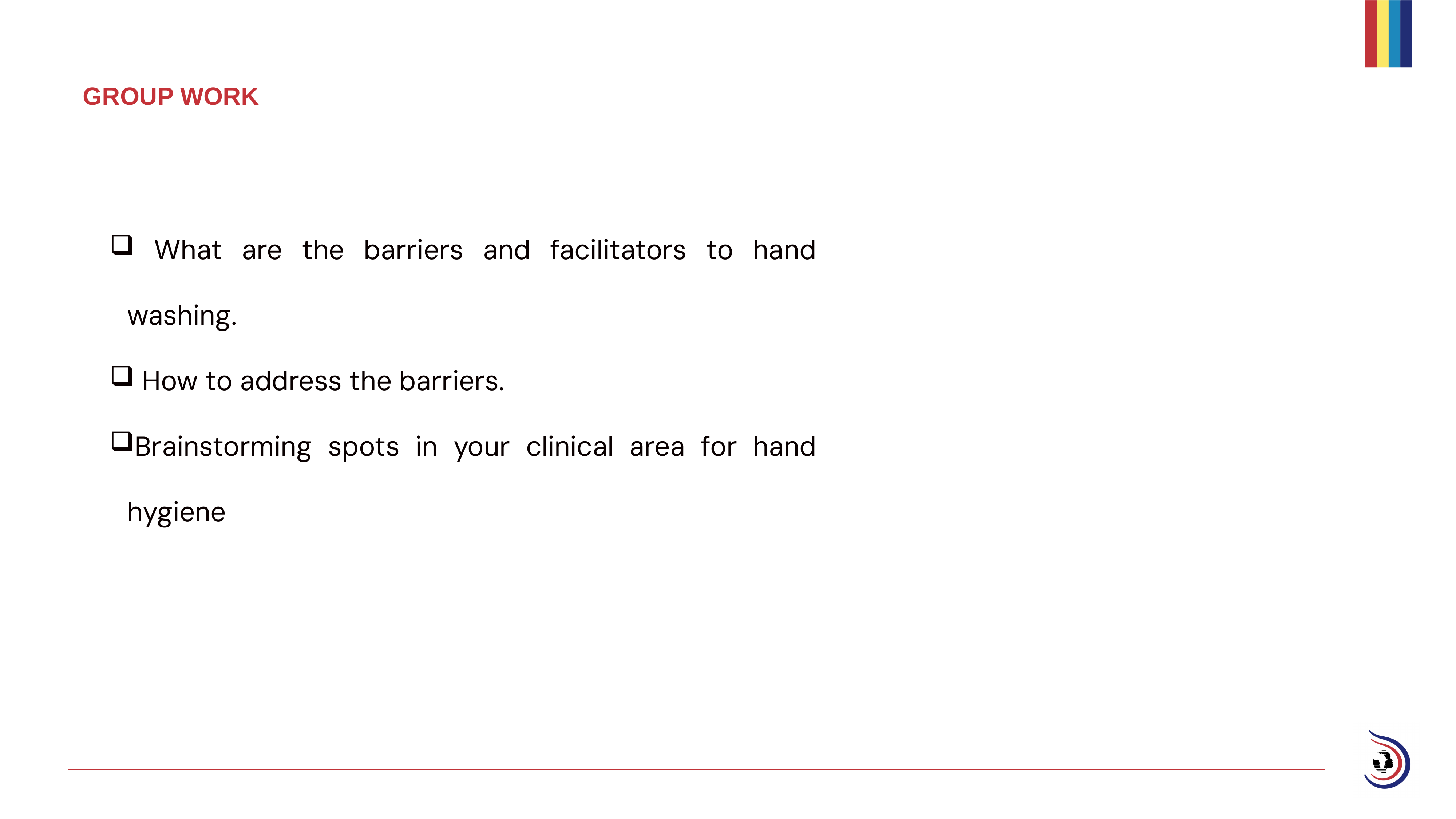

# GROUP WORK
 What are the barriers and facilitators to hand washing.
 How to address the barriers.
Brainstorming spots in your clinical area for hand hygiene